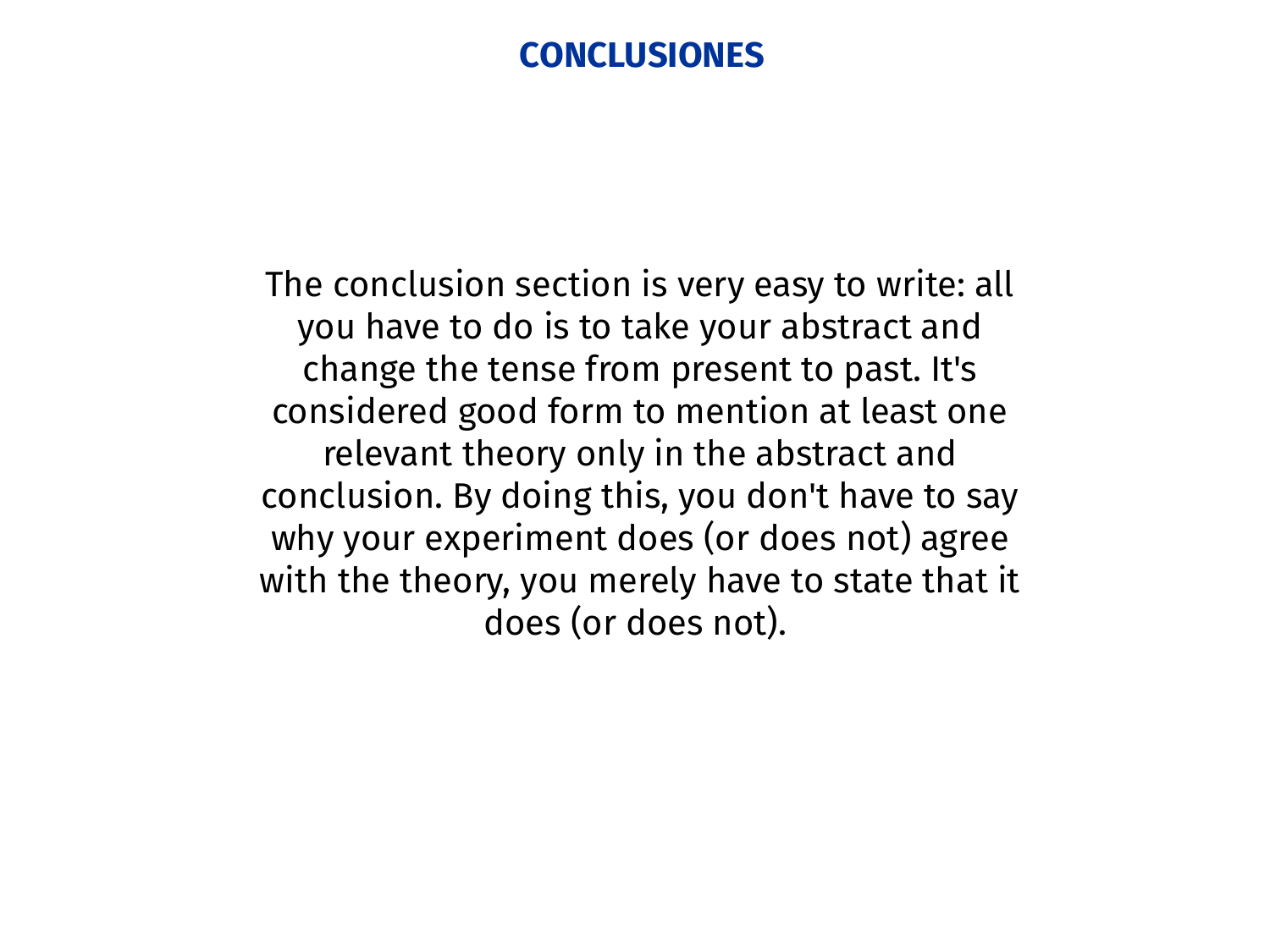

CONCLUSIONES
The conclusion section is very easy to write: all you have to do is to take your abstract and change the tense from present to past. It's considered good form to mention at least one relevant theory only in the abstract and conclusion. By doing this, you don't have to say why your experiment does (or does not) agree with the theory, you merely have to state that it does (or does not).